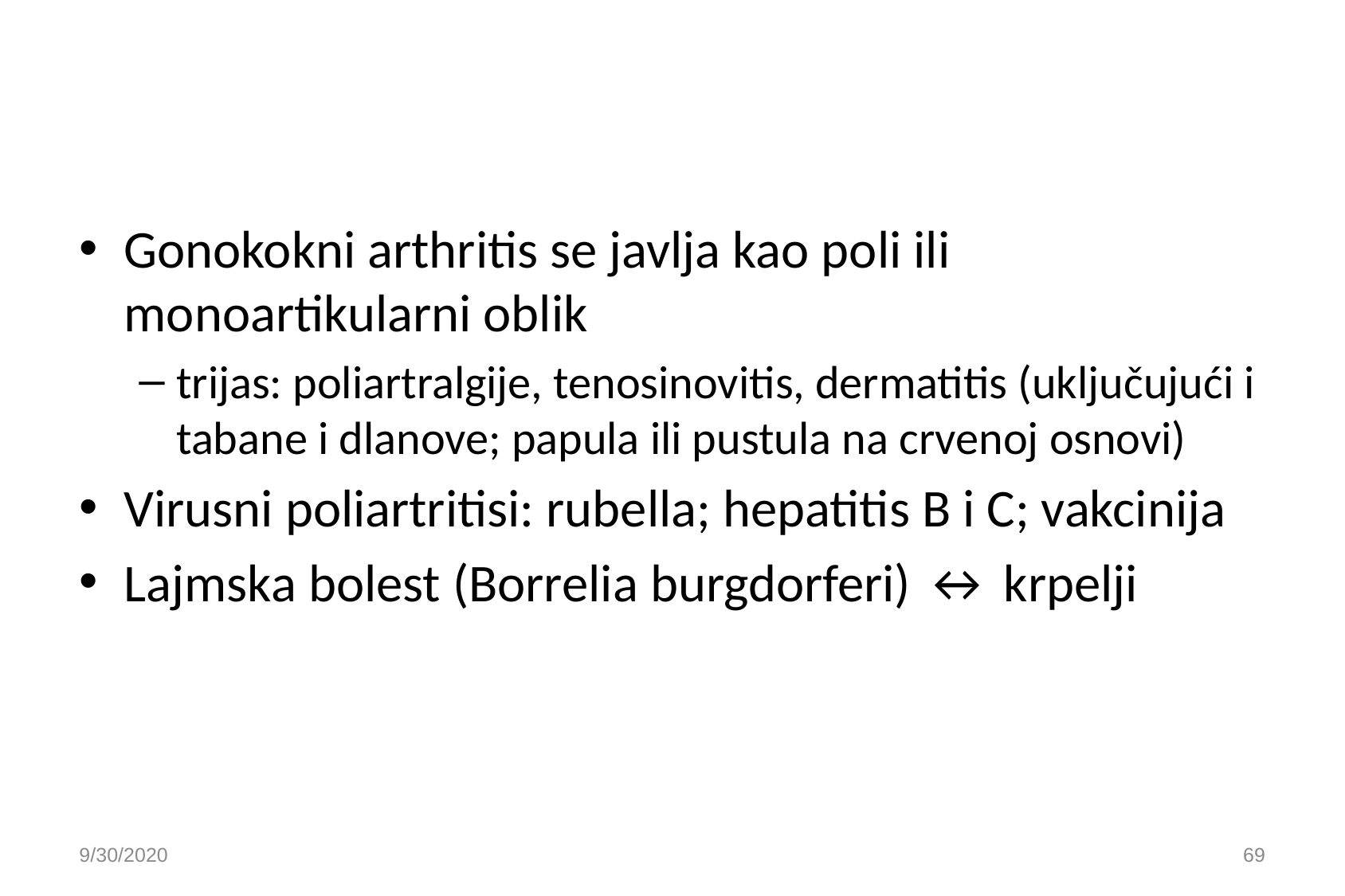

#
Gonokokni arthritis se javlja kao poli ili monoartikularni oblik
trijas: poliartralgije, tenosinovitis, dermatitis (uključujući i tabane i dlanove; papula ili pustula na crvenoj osnovi)
Virusni poliartritisi: rubella; hepatitis B i C; vakcinija
Lajmska bolest (Borrelia burgdorferi) ↔ krpelji
9/30/2020
69